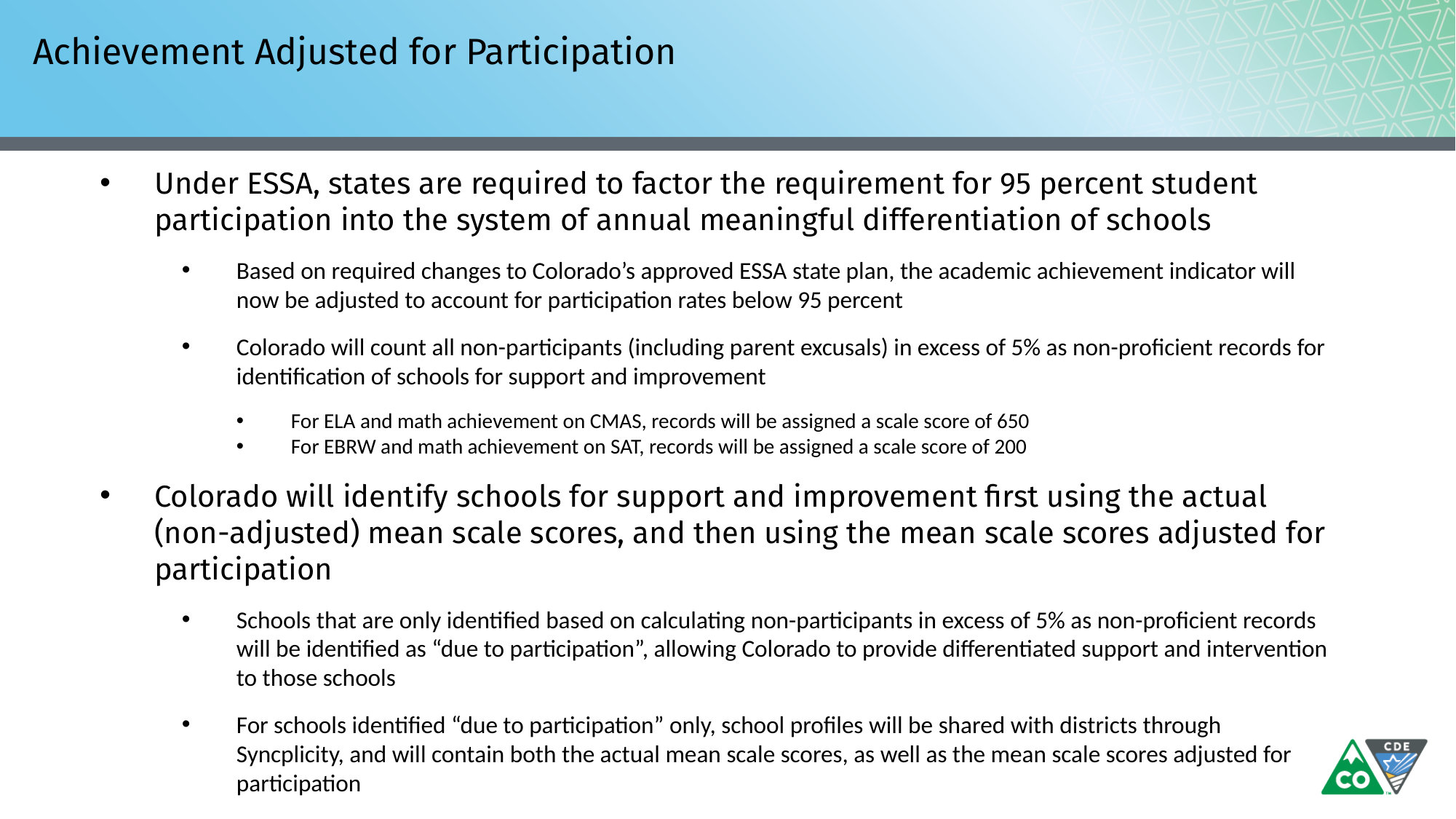

# Achievement Adjusted for Participation
Under ESSA, states are required to factor the requirement for 95 percent student participation into the system of annual meaningful differentiation of schools
Based on required changes to Colorado’s approved ESSA state plan, the academic achievement indicator will now be adjusted to account for participation rates below 95 percent
Colorado will count all non-participants (including parent excusals) in excess of 5% as non-proficient records for identification of schools for support and improvement
For ELA and math achievement on CMAS, records will be assigned a scale score of 650
For EBRW and math achievement on SAT, records will be assigned a scale score of 200
Colorado will identify schools for support and improvement first using the actual (non-adjusted) mean scale scores, and then using the mean scale scores adjusted for participation
Schools that are only identified based on calculating non-participants in excess of 5% as non-proficient records will be identified as “due to participation”, allowing Colorado to provide differentiated support and intervention to those schools
For schools identified “due to participation” only, school profiles will be shared with districts through Syncplicity, and will contain both the actual mean scale scores, as well as the mean scale scores adjusted for participation